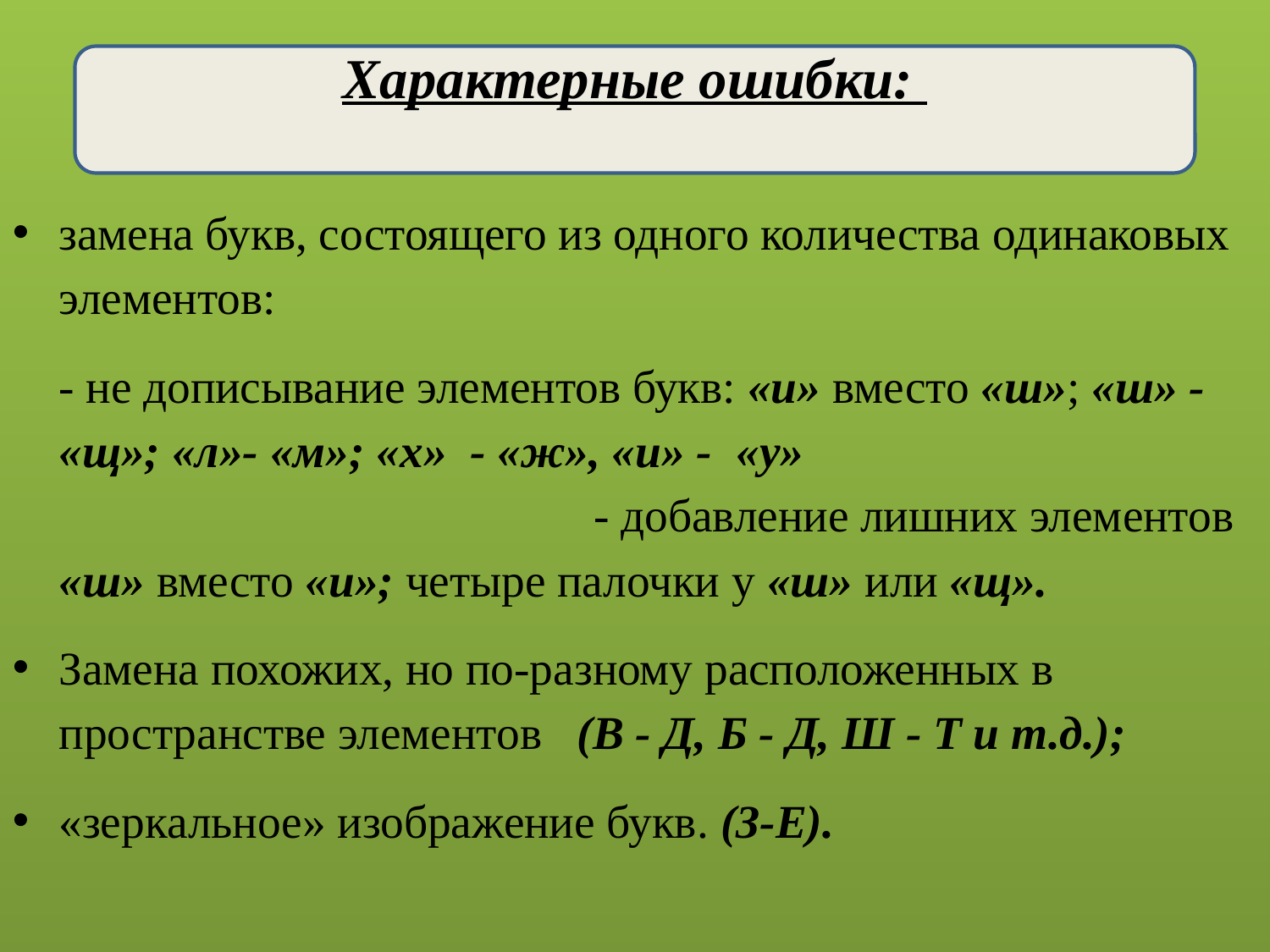

Характерные ошибки:
замена букв, состоящего из одного количества одинаковых элементов:
    - не дописывание элементов букв: «и» вместо «ш»; «ш» - «щ»; «л»- «м»; «х»  - «ж», «и» -  «у»                                                                                     - добавление лишних элементов «ш» вместо «и»; четыре палочки у «ш» или «щ».
Замена похожих, но по-разному расположенных в пространстве элементов   (В - Д, Б - Д, Ш - Т и т.д.);
«зеркальное» изображение букв. (З-Е).